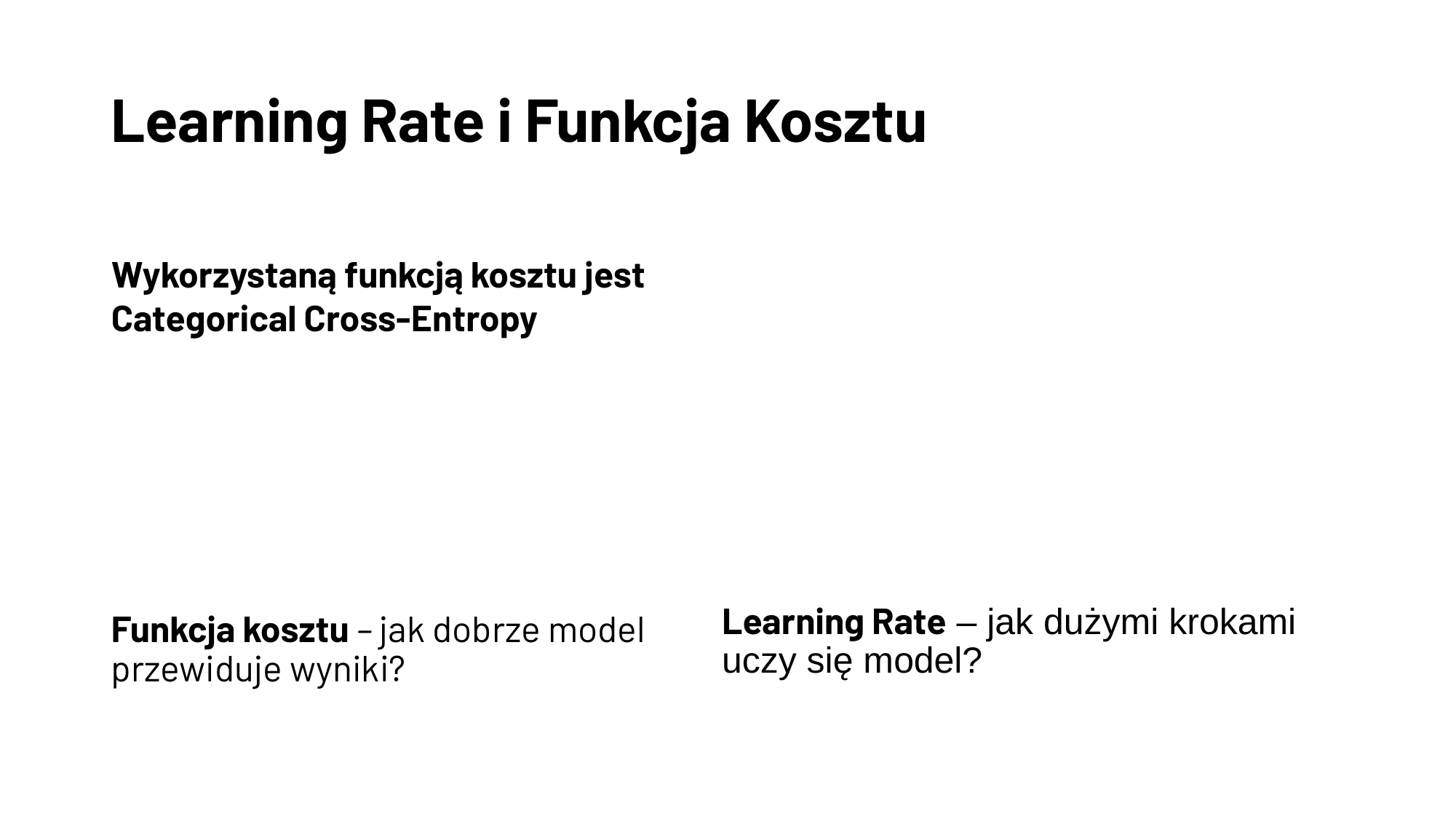

# Learning Rate i Funkcja Kosztu
Wykorzystaną funkcją kosztu jest Categorical Cross-Entropy
Learning Rate – jak dużymi krokami uczy się model?
Funkcja kosztu – jak dobrze model przewiduje wyniki?